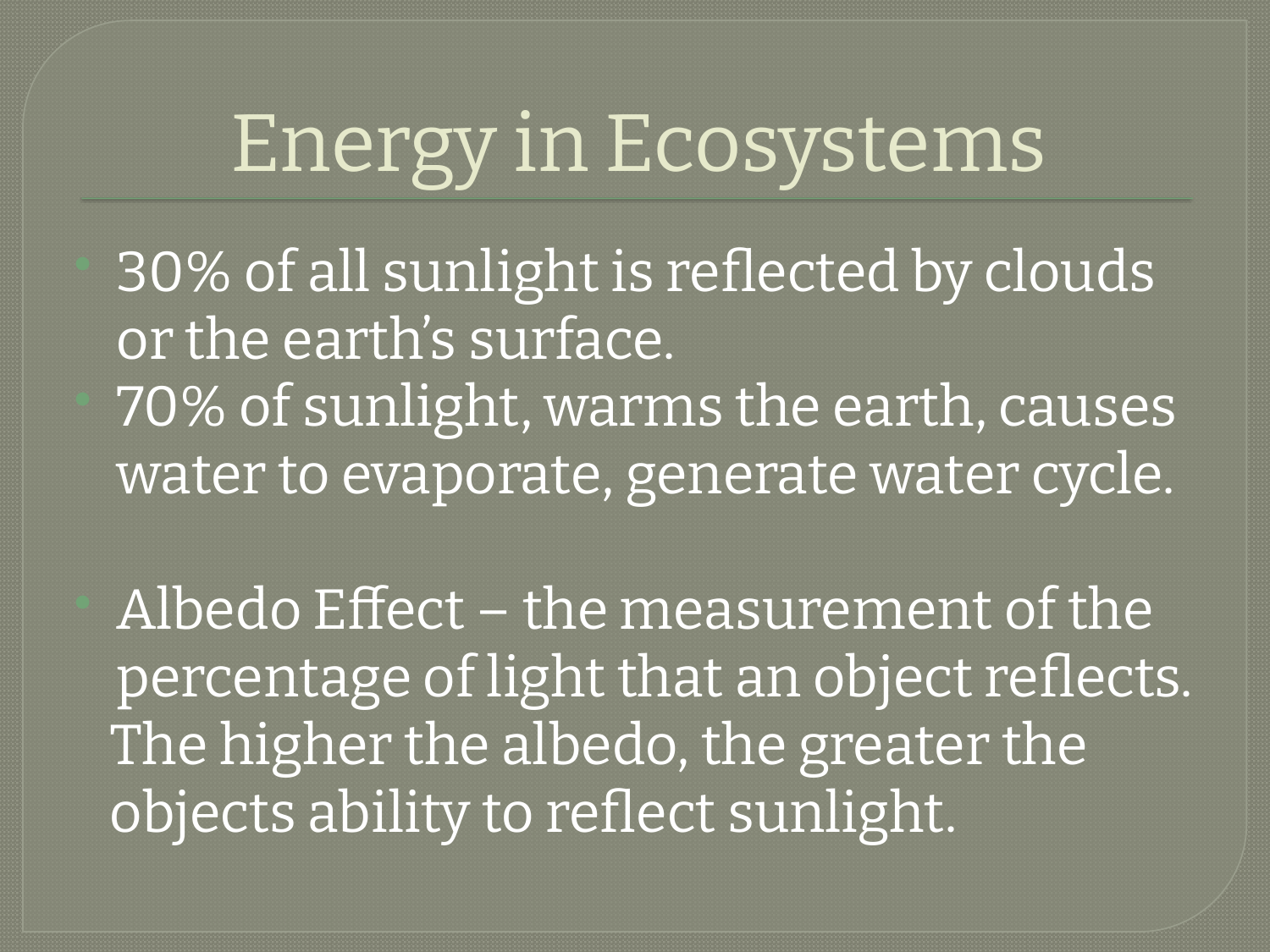

# Energy in Ecosystems
30% of all sunlight is reflected by clouds or the earth’s surface.
70% of sunlight, warms the earth, causes water to evaporate, generate water cycle.

Albedo Effect – the measurement of the percentage of light that an object reflects.
   The higher the albedo, the greater the
   objects ability to reflect sunlight.